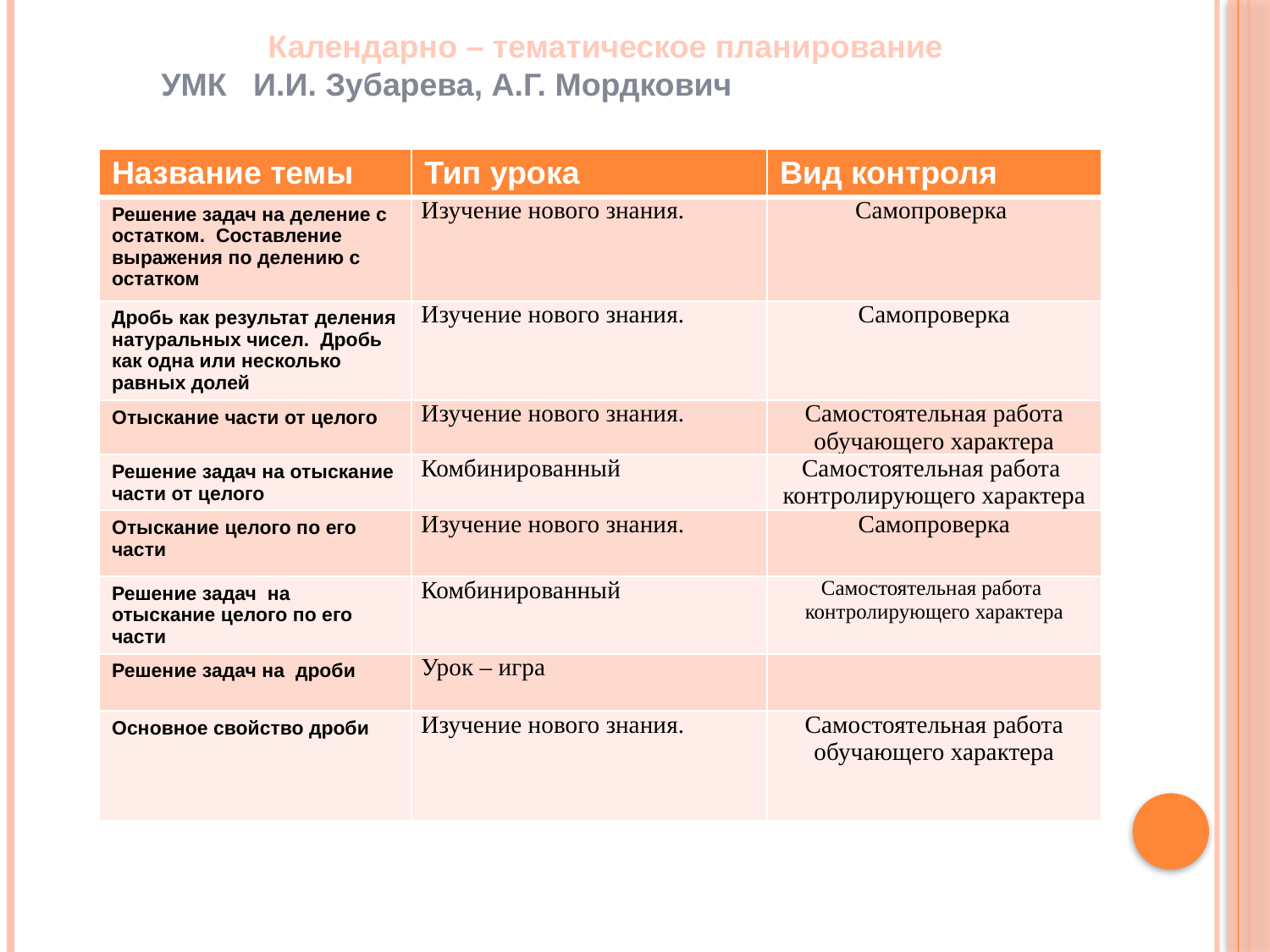

Календарно – тематическое планирование
УМК   И.И. Зубарева, А.Г. Мордкович

| Название темы | Тип урока | Вид контроля |
| --- | --- | --- |
| Решение задач на деление с остатком. Составление выражения по делению с остатком | Изучение нового знания. | Самопроверка |
| Дробь как результат деления натуральных чисел. Дробь как одна или несколько равных долей | Изучение нового знания. | Самопроверка |
| Отыскание части от целого | Изучение нового знания. | Самостоятельная работа обучающего характера |
| Решение задач на отыскание части от целого | Комбинированный | Самостоятельная работа контролирующего характера |
| Отыскание целого по его части | Изучение нового знания. | Самопроверка |
| Решение задач на отыскание целого по его части | Комбинированный | Самостоятельная работа контролирующего характера |
| Решение задач на дроби | Урок – игра |  |
| Основное свойство дроби | Изучение нового знания. | Самостоятельная работа обучающего характера |